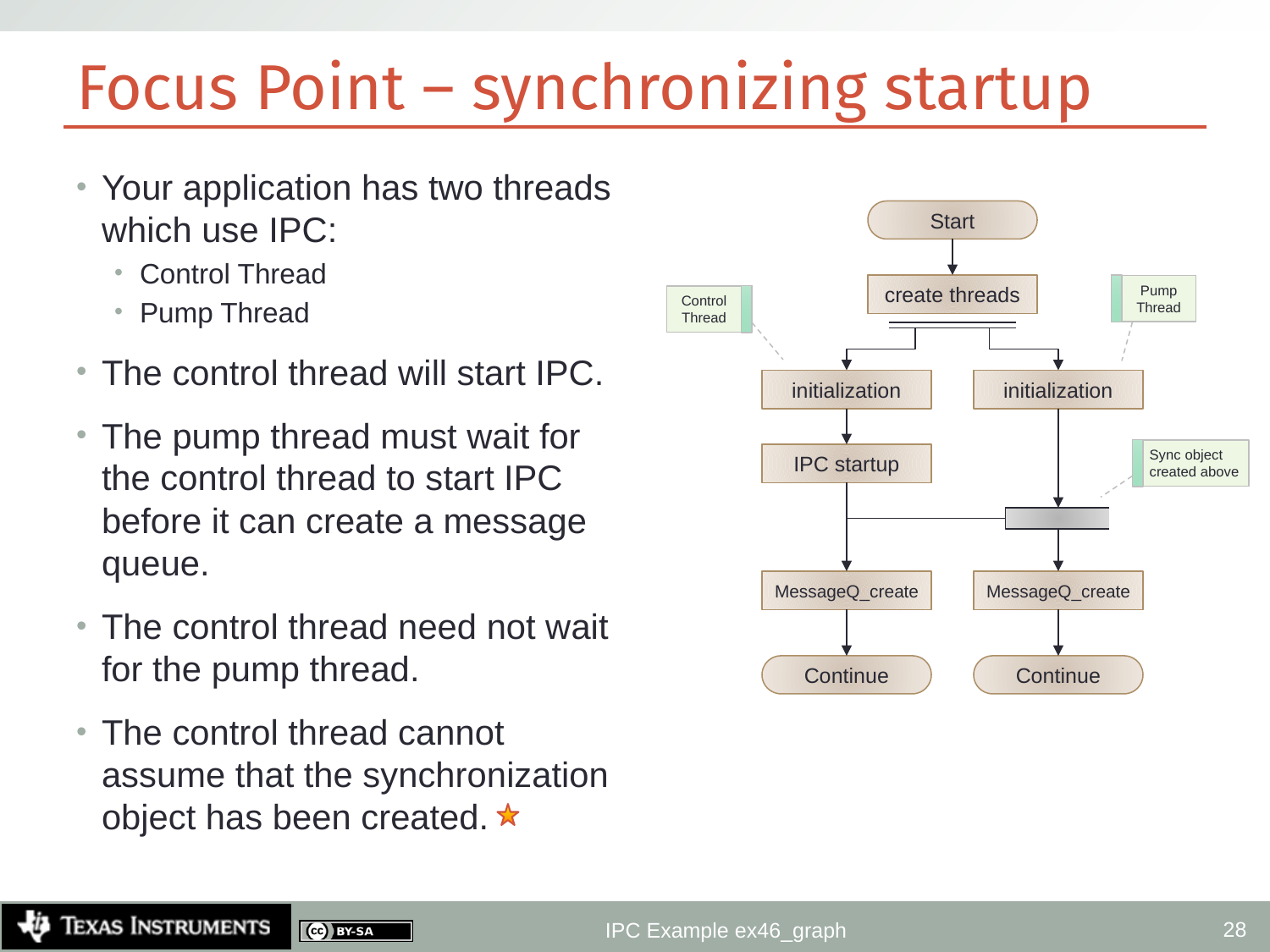

# Focus Point – synchronizing startup
Your application has two threads which use IPC:
Control Thread
Pump Thread
The control thread will start IPC.
The pump thread must wait for the control thread to start IPC before it can create a message queue.
The control thread need not wait for the pump thread.
The control thread cannot assume that the synchronization object has been created.
Start
create threads

Pump
Thread
Control
Thread

initialization
initialization

Sync object created above
IPC startup

MessageQ_create
MessageQ_create
Continue
Continue

28
IPC Example ex46_graph